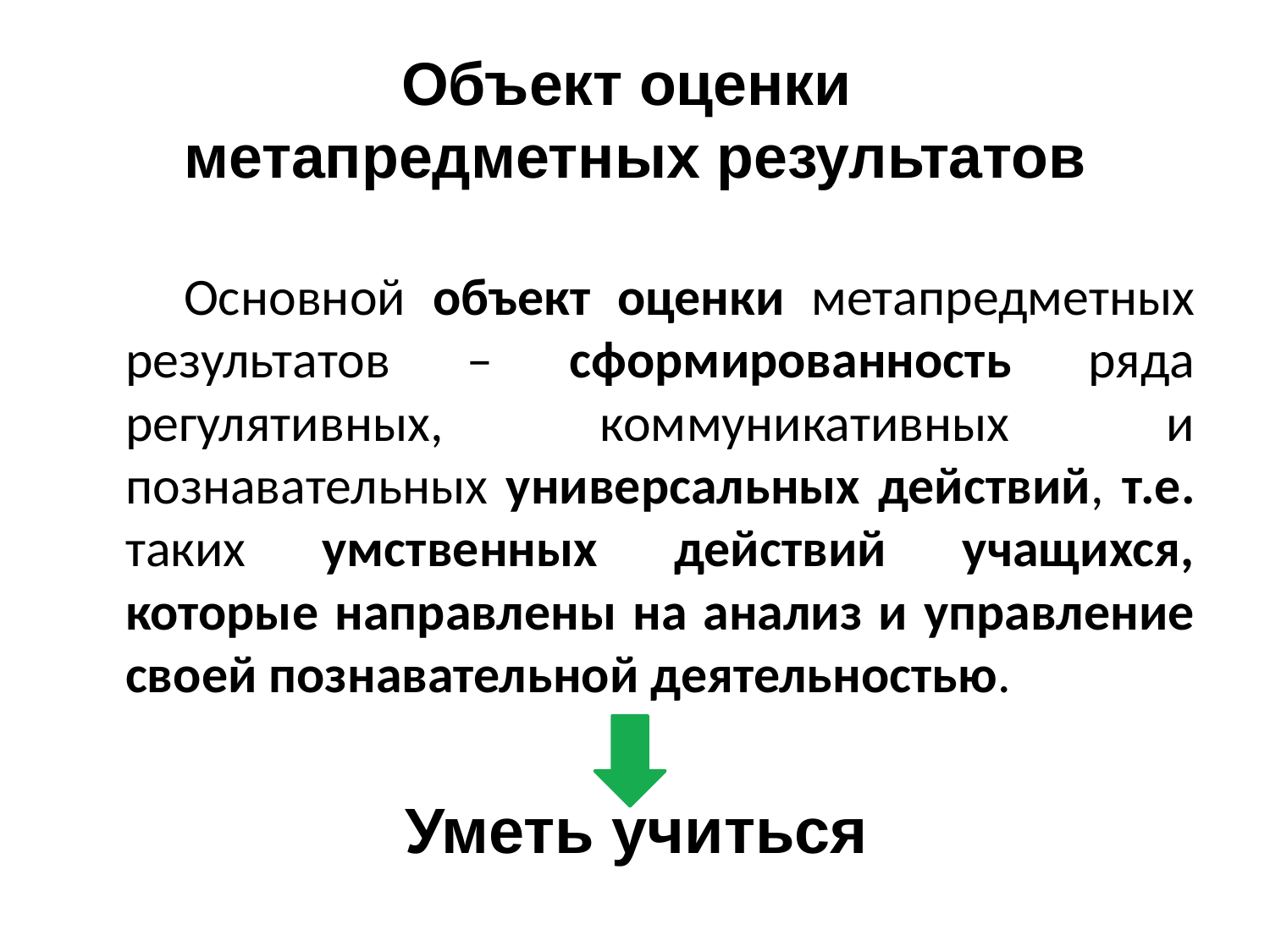

# Объект оценки метапредметных результатов
    Основной объект оценки метапредметных результатов – сформированность ряда регулятивных, коммуникативных и познавательных универсальных действий, т.е. таких умственных действий учащихся, которые направлены на анализ и управление своей познавательной деятельностью.

Уметь учиться